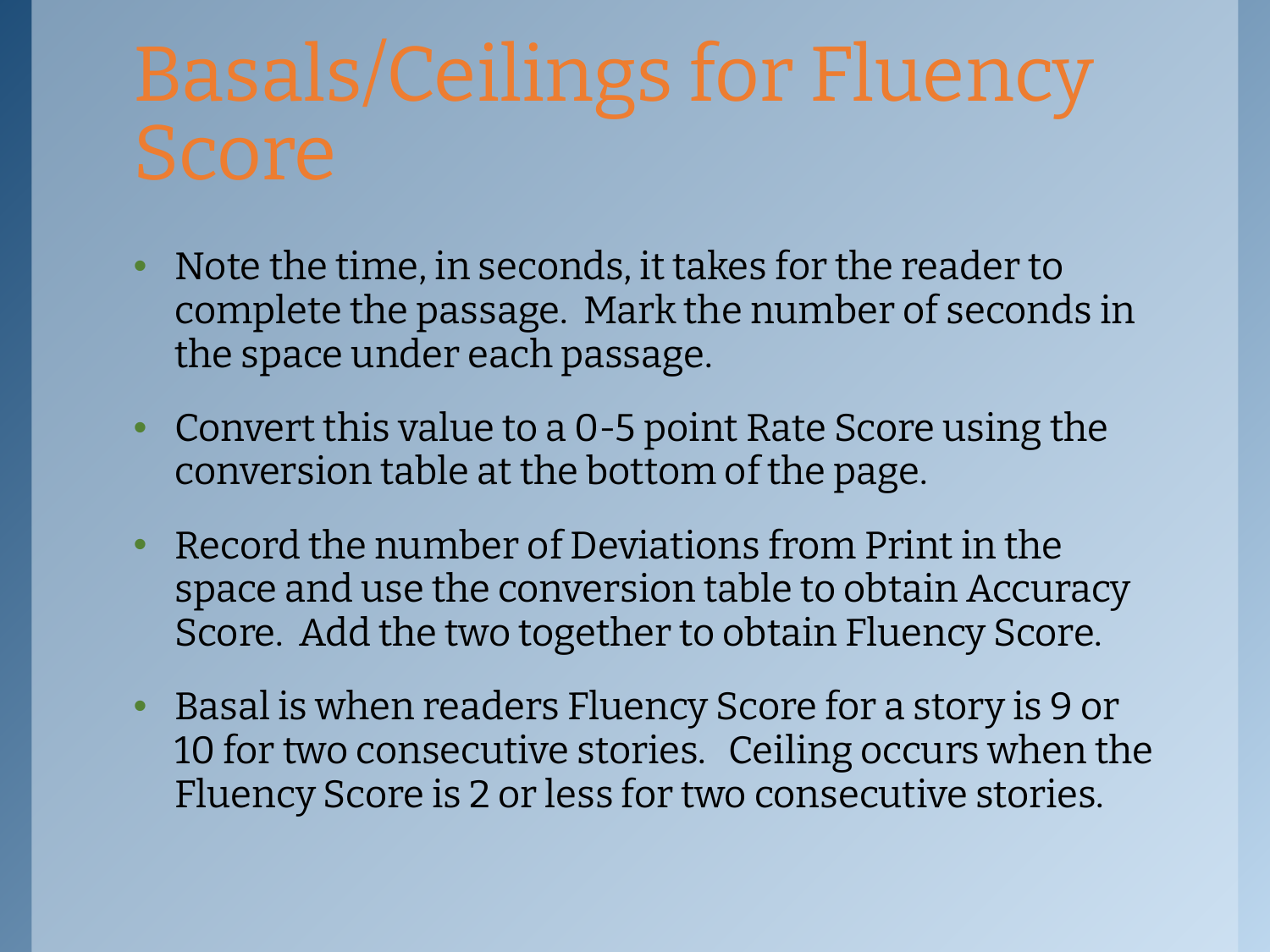

# Basals/Ceilings for Fluency Score
Note the time, in seconds, it takes for the reader to complete the passage.  Mark the number of seconds in the space under each passage.
Convert this value to a 0-5 point Rate Score using the conversion table at the bottom of the page.
Record the number of Deviations from Print in the space and use the conversion table to obtain Accuracy Score.  Add the two together to obtain Fluency Score.
Basal is when readers Fluency Score for a story is 9 or 10 for two consecutive stories.   Ceiling occurs when the Fluency Score is 2 or less for two consecutive stories.